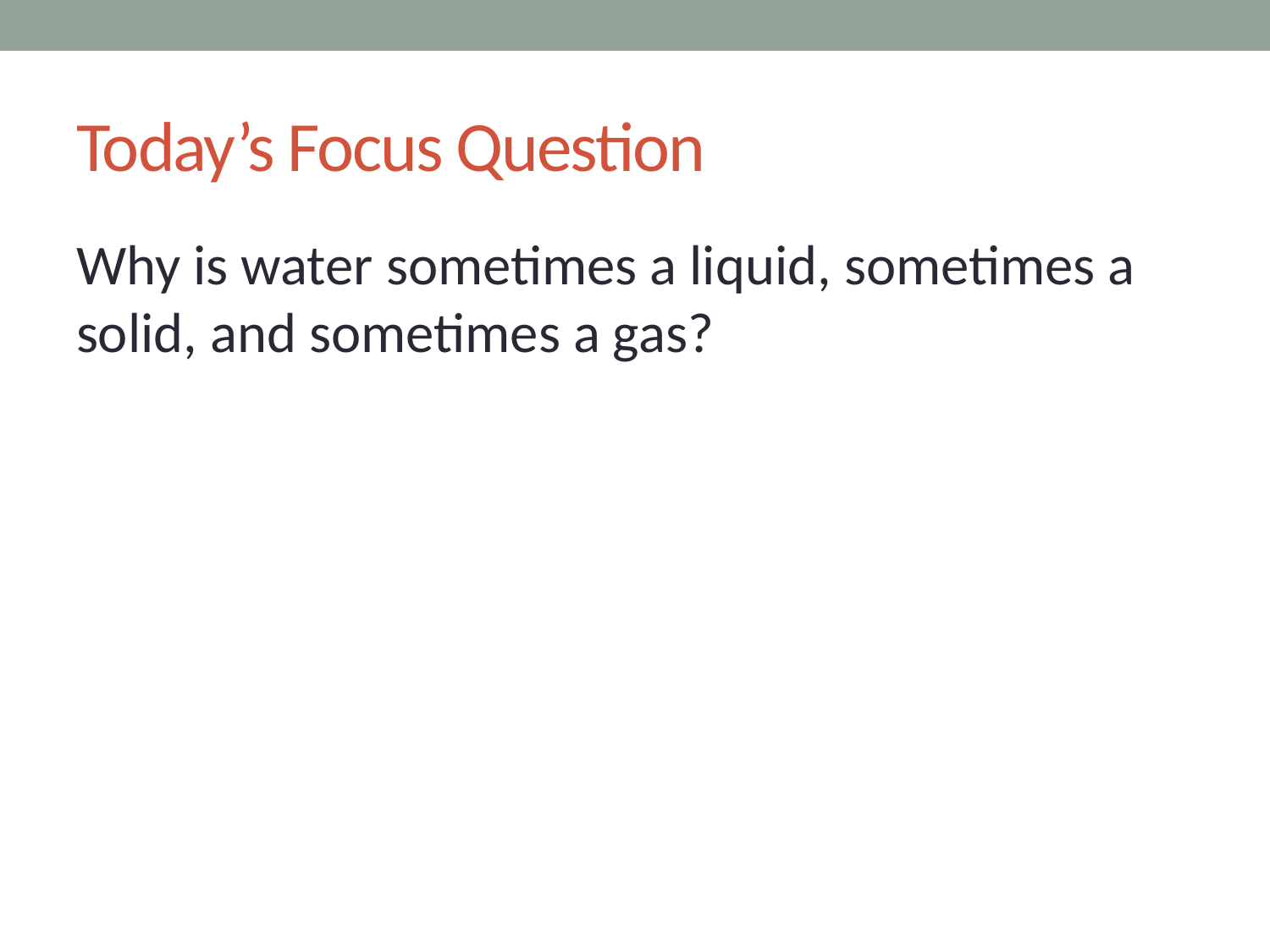

# Today’s Focus Question
Why is water sometimes a liquid, sometimes a solid, and sometimes a gas?